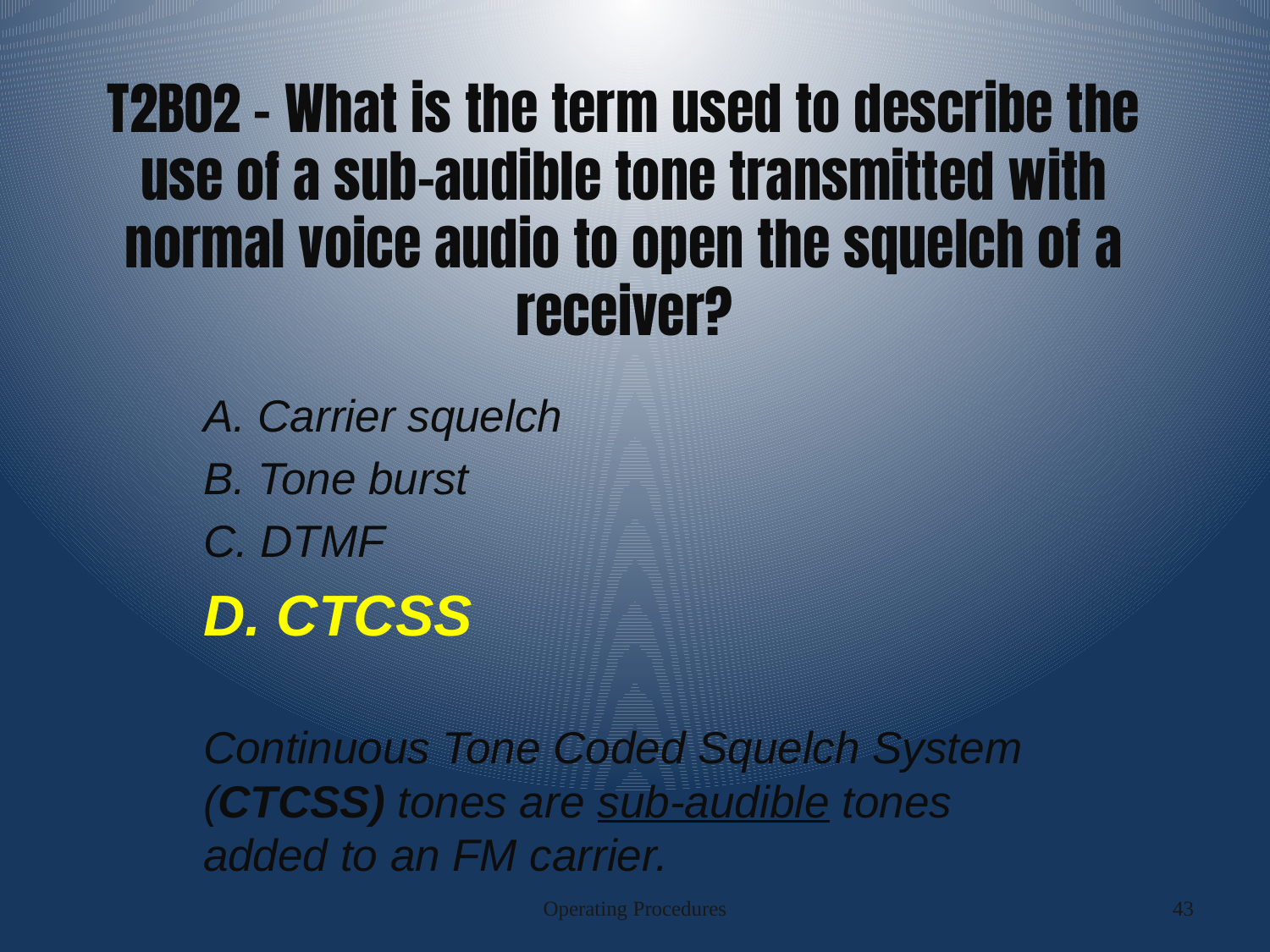

# T2B02 - What is the term used to describe the use of a sub-audible tone transmitted with normal voice audio to open the squelch of a receiver?
A. Carrier squelch
B. Tone burst
C. DTMF
D. CTCSS

Continuous Tone Coded Squelch System (CTCSS) tones are sub-audible tones added to an FM carrier.

Operating Procedures
43